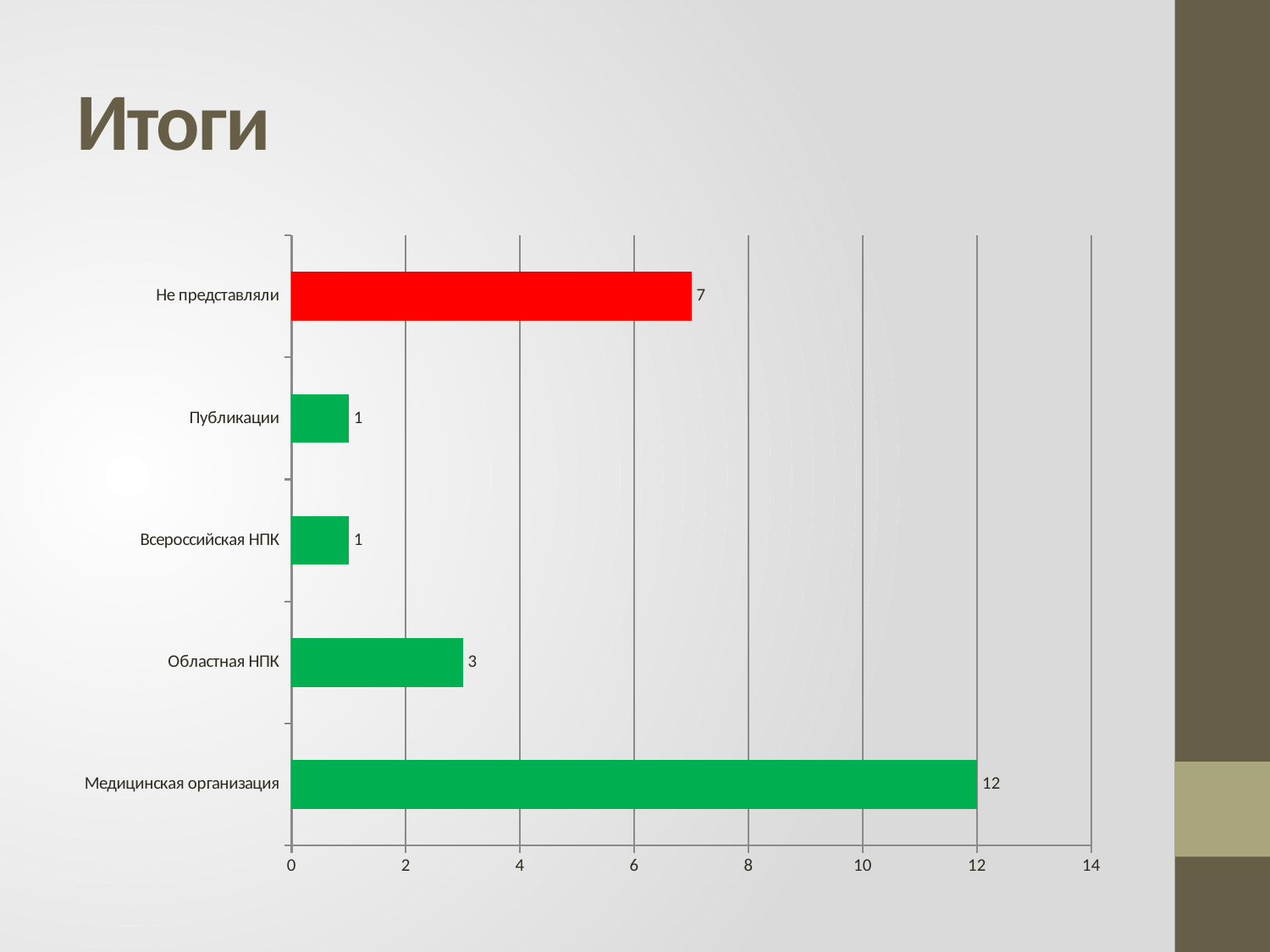

# Итоги

### Chart

| Category | Ряд 1 |
|---|---|
| Медицинская организация | 12.0 |
| Областная НПК | 3.0 |
| Всероссийская НПК | 1.0 |
| Публикации | 1.0 |
| Не представляли | 7.0 |